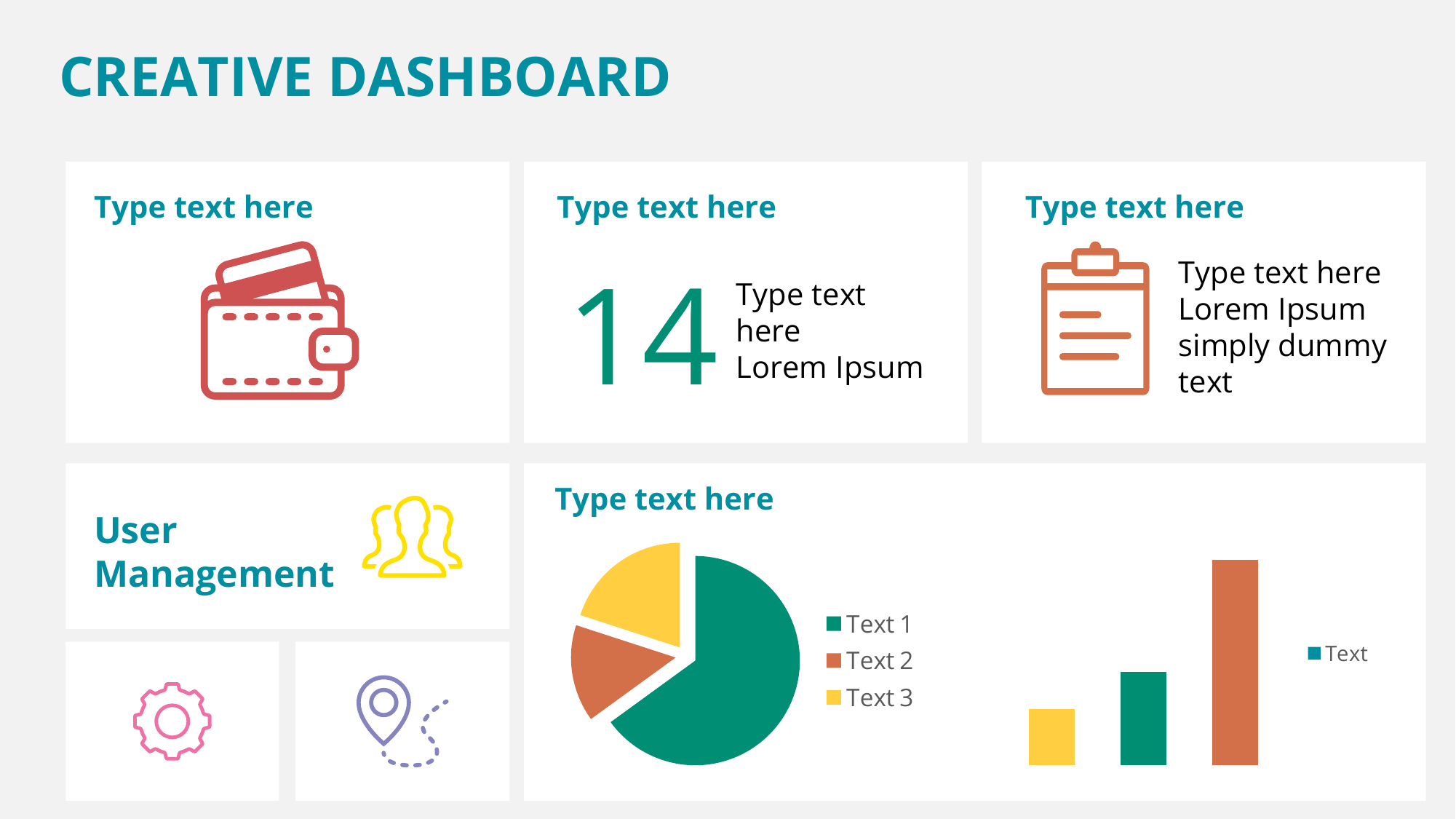

# CREATIVE DASHBOARD

Type text here
Type text here
Type text here

14
Type text here
Lorem Ipsum
Type text here
Lorem Ipsum simply dummy text

Type text here

User Management

### Chart

| Category | Text |
|---|---|
| Text 1 | 0.15 |
| Text 2 | 0.25 |
| Text 3 | 0.55 |

### Chart

| Category | Sales |
|---|---|
| Text 1 | 0.65 |
| Text 2 | 0.15 |
| Text 3 | 0.2 |